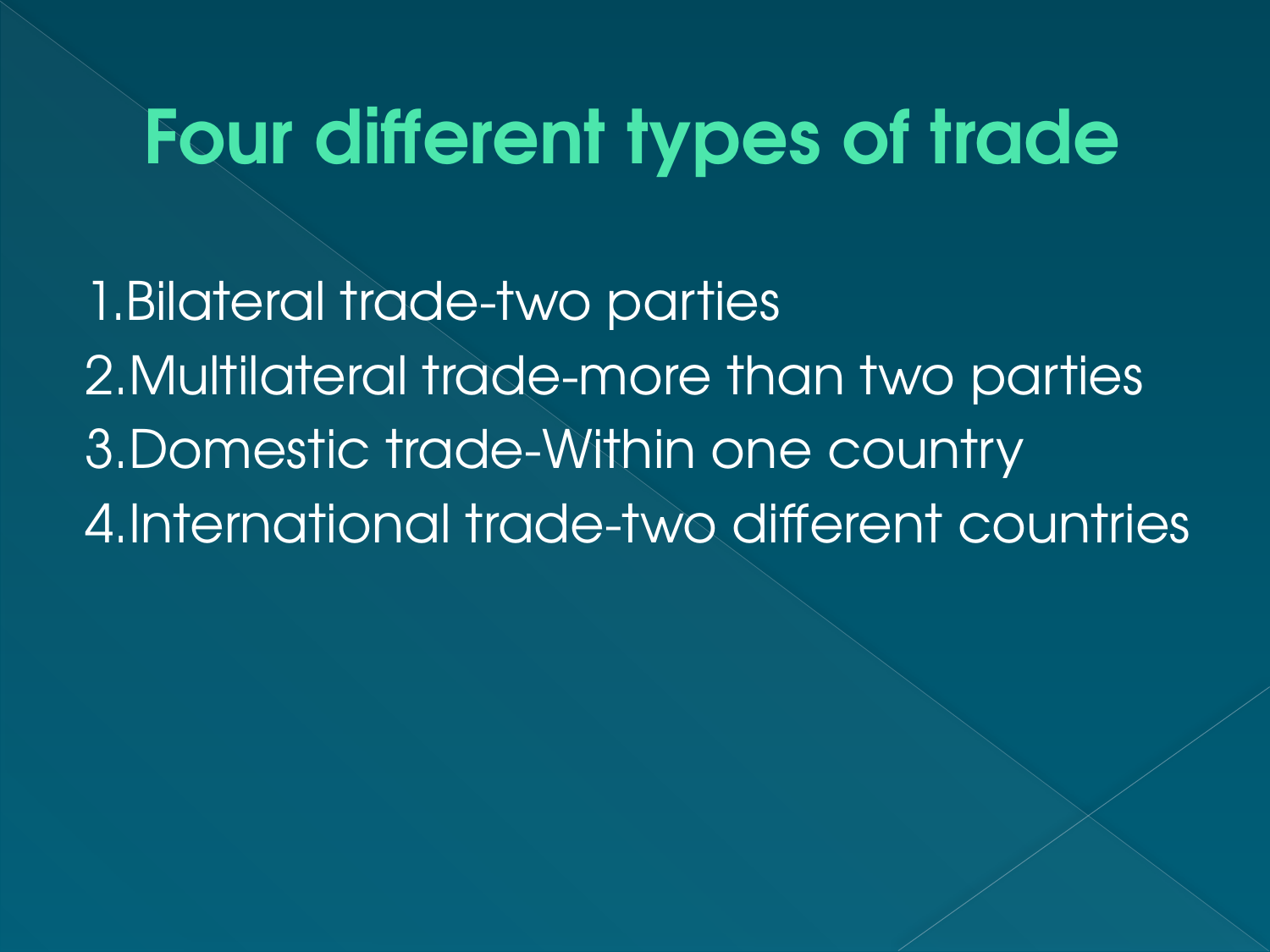

# Four different types of trade
1.Bilateral trade-two parties
2.Multilateral trade-more than two parties
3.Domestic trade-Within one country
4.International trade-two different countries